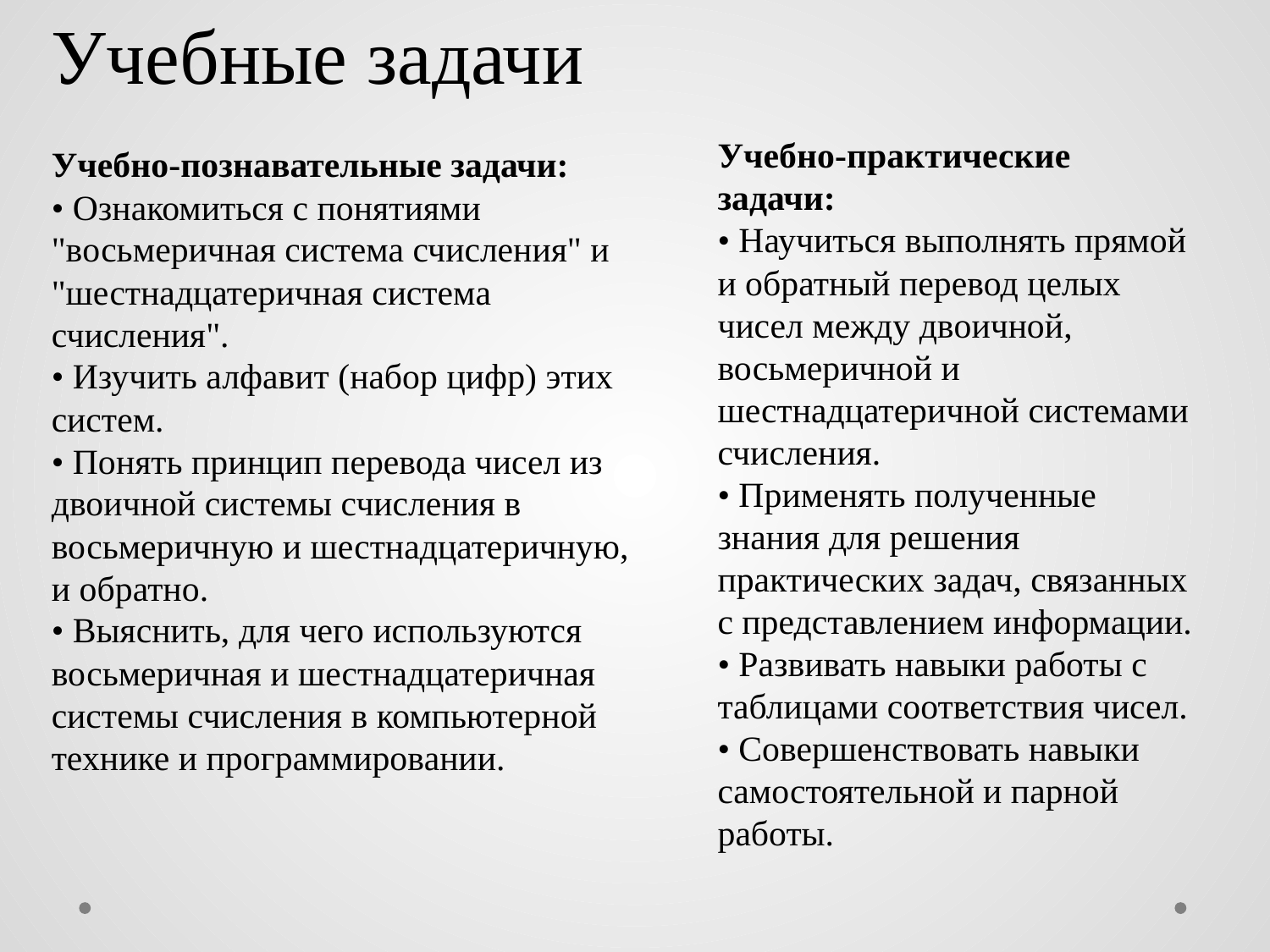

Учебные задачи
Учебно-практические задачи:
• Научиться выполнять прямой и обратный перевод целых чисел между двоичной, восьмеричной и шестнадцатеричной системами счисления.
• Применять полученные знания для решения практических задач, связанных с представлением информации.
• Развивать навыки работы с таблицами соответствия чисел.
• Совершенствовать навыки самостоятельной и парной работы.
Учебно-познавательные задачи:
• Ознакомиться с понятиями "восьмеричная система счисления" и "шестнадцатеричная система счисления".
• Изучить алфавит (набор цифр) этих систем.
• Понять принцип перевода чисел из двоичной системы счисления в восьмеричную и шестнадцатеричную, и обратно.
• Выяснить, для чего используются восьмеричная и шестнадцатеричная системы счисления в компьютерной технике и программировании.